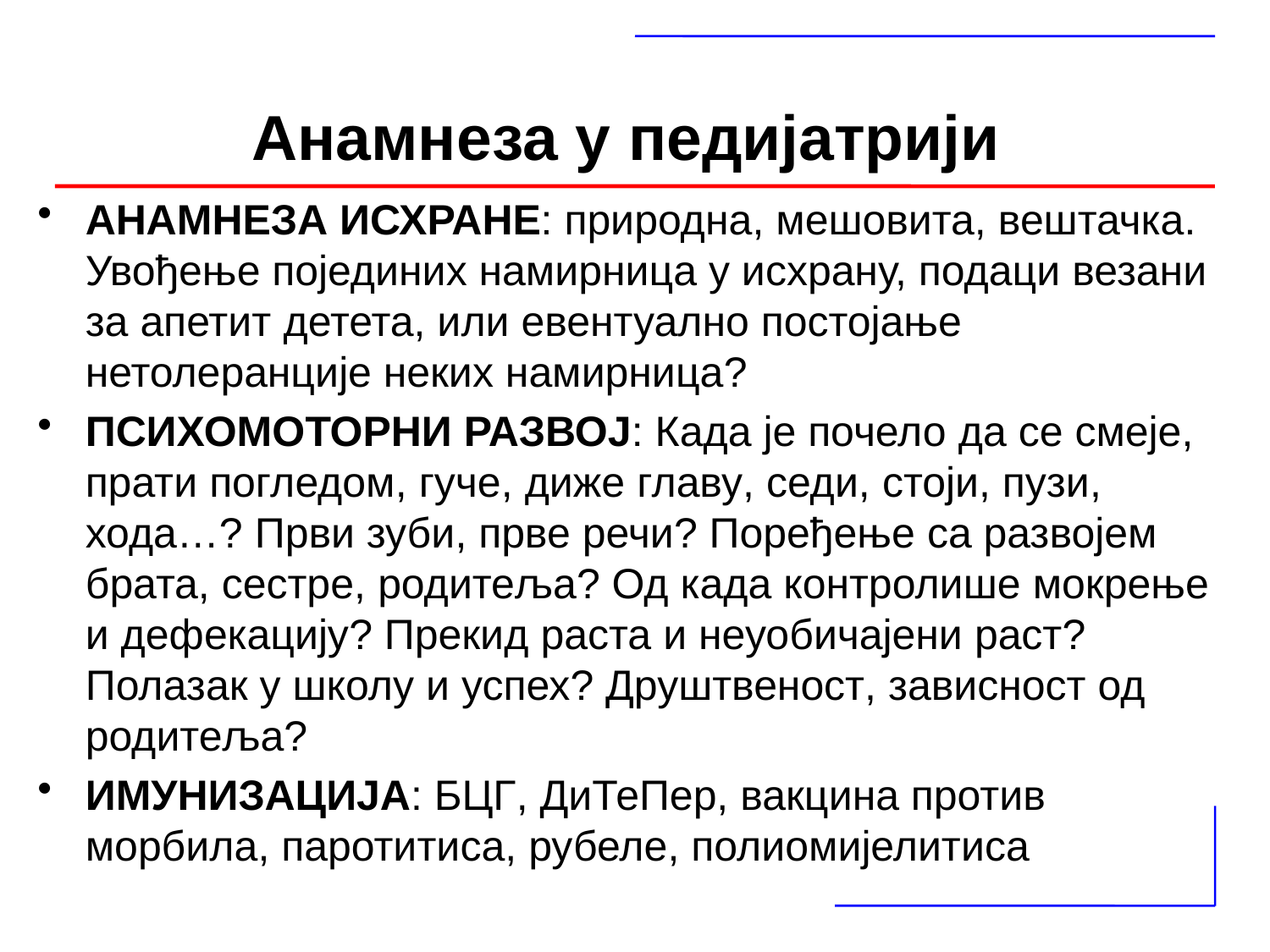

# Анамнеза у педијатрији
АНАМНЕЗА ИСХРАНЕ: природна, мешовита, вештачка. Увођење појединих намирница у исхрану, подаци везани за апетит детета, или евентуално постојање  нетолеранције неких намирница?
ПСИХОМОТОРНИ РАЗВОЈ: Када је почело да се смеје, прати погледом, гуче, диже главу, седи, стоји, пузи, хода…? Први зуби, прве речи? Поређење са развојем брата, сестре, родитеља? Од када контролише мокрење и дефекацију? Прекид раста и неуобичајени раст? Полазак у школу и успех? Друштвеност, зависност од родитеља?
ИМУНИЗАЦИЈА: БЦГ, ДиТеПер, вакцина против морбила, паротитиса, рубеле, полиомијелитиса